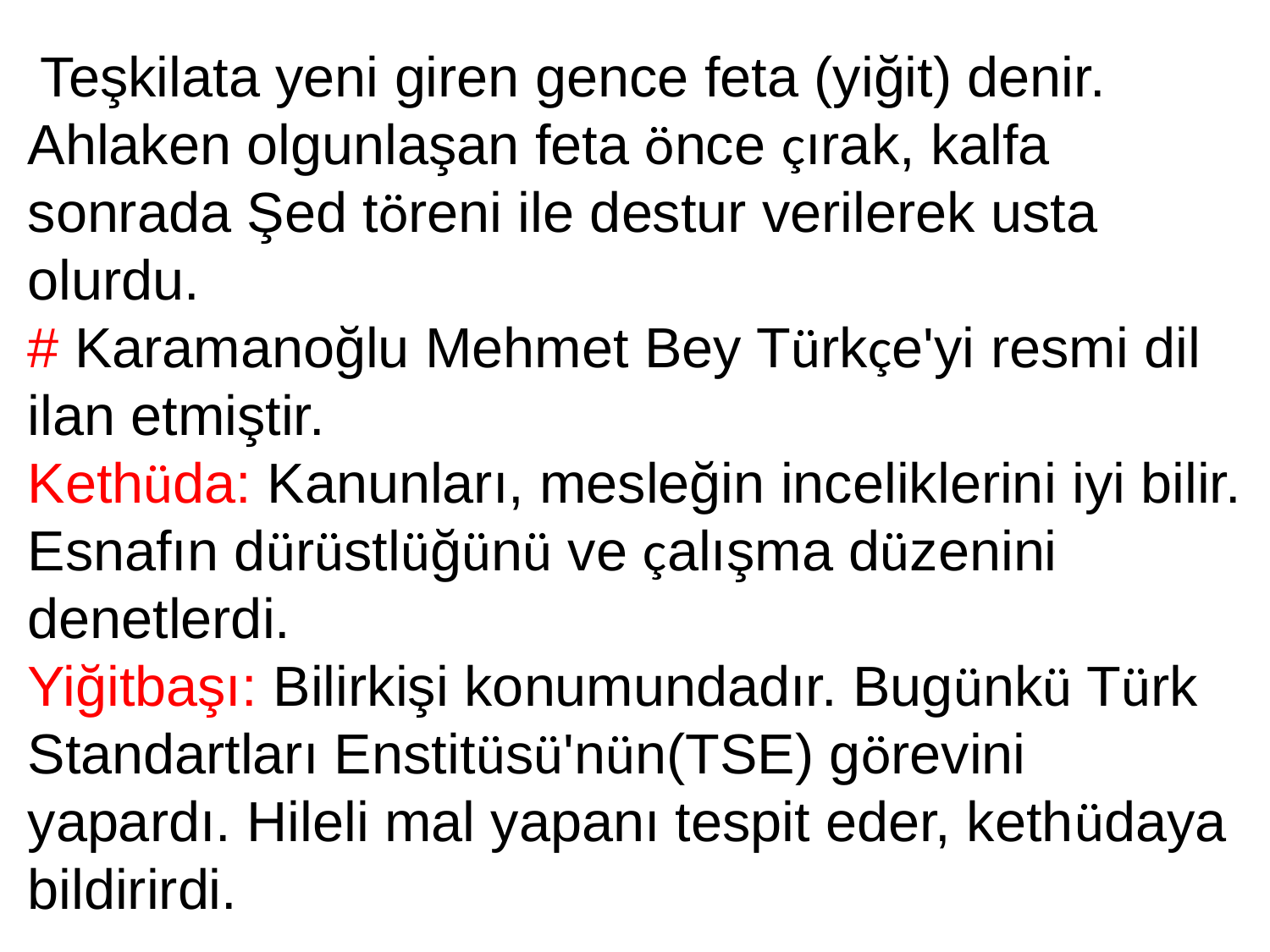

Teşkilata yeni giren gence feta (yiğit) denir. Ahlaken olgunlaşan feta önce çırak, kalfa sonrada Şed töreni ile destur verilerek usta olurdu.
# Karamanoğlu Mehmet Bey Türkçe'yi resmi dil ilan etmiştir.
Kethüda: Kanunları, mesleğin inceliklerini iyi bilir. Esnafın dürüstlüğünü ve çalışma düzenini denetlerdi.
Yiğitbaşı: Bilirkişi konumundadır. Bugünkü Türk Standartları Enstitüsü'nün(TSE) görevini yapardı. Hileli mal yapanı tespit eder, kethüdaya bildirirdi.